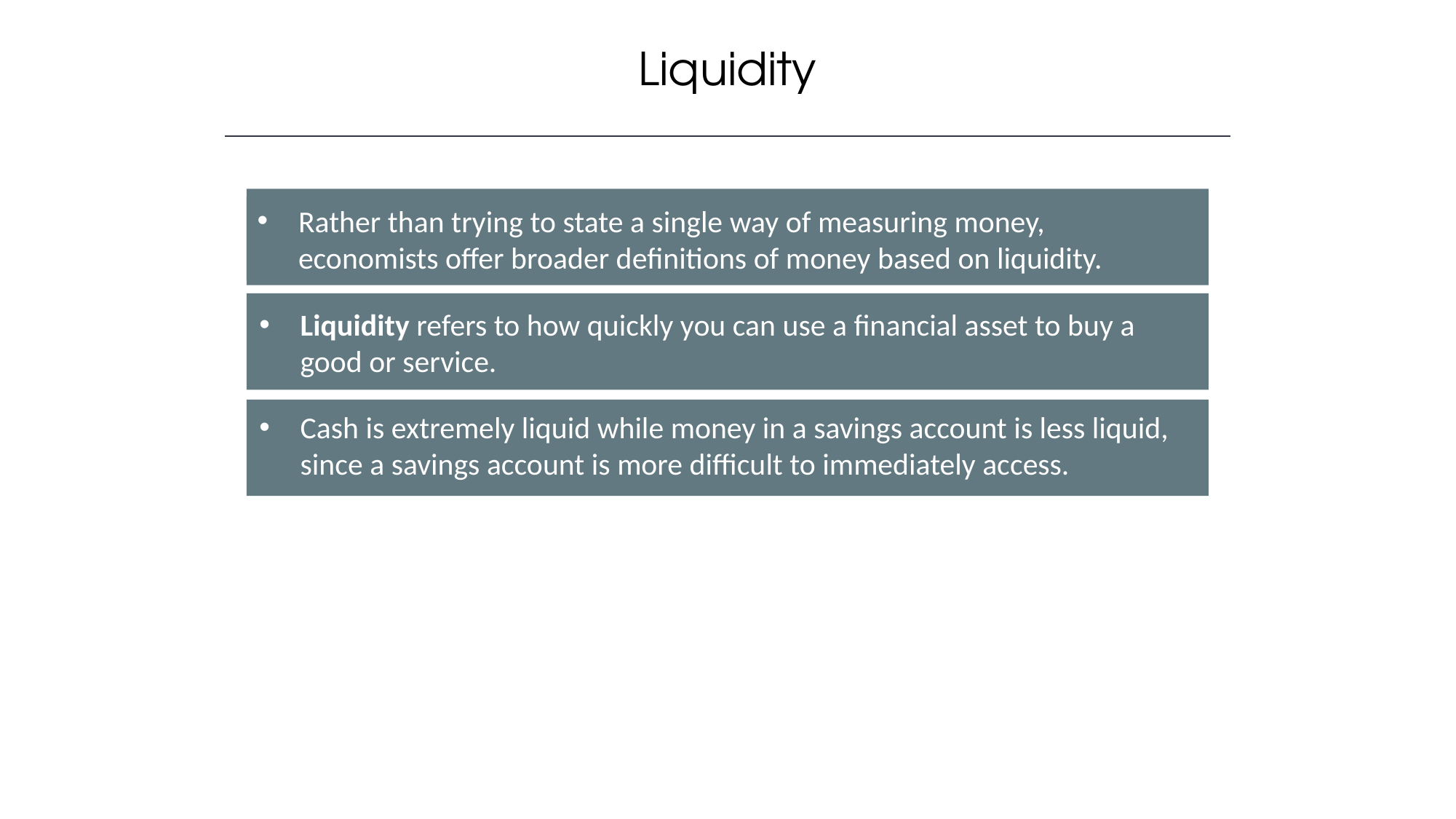

Liquidity
HAWKES LEARNING

Rather than trying to state a single way of measuring money, economists offer broader definitions of money based on liquidity.

Liquidity refers to how quickly you can use a financial asset to buy a good or service.

Cash is extremely liquid while money in a savings account is less liquid, since a savings account is more difficult to immediately access.